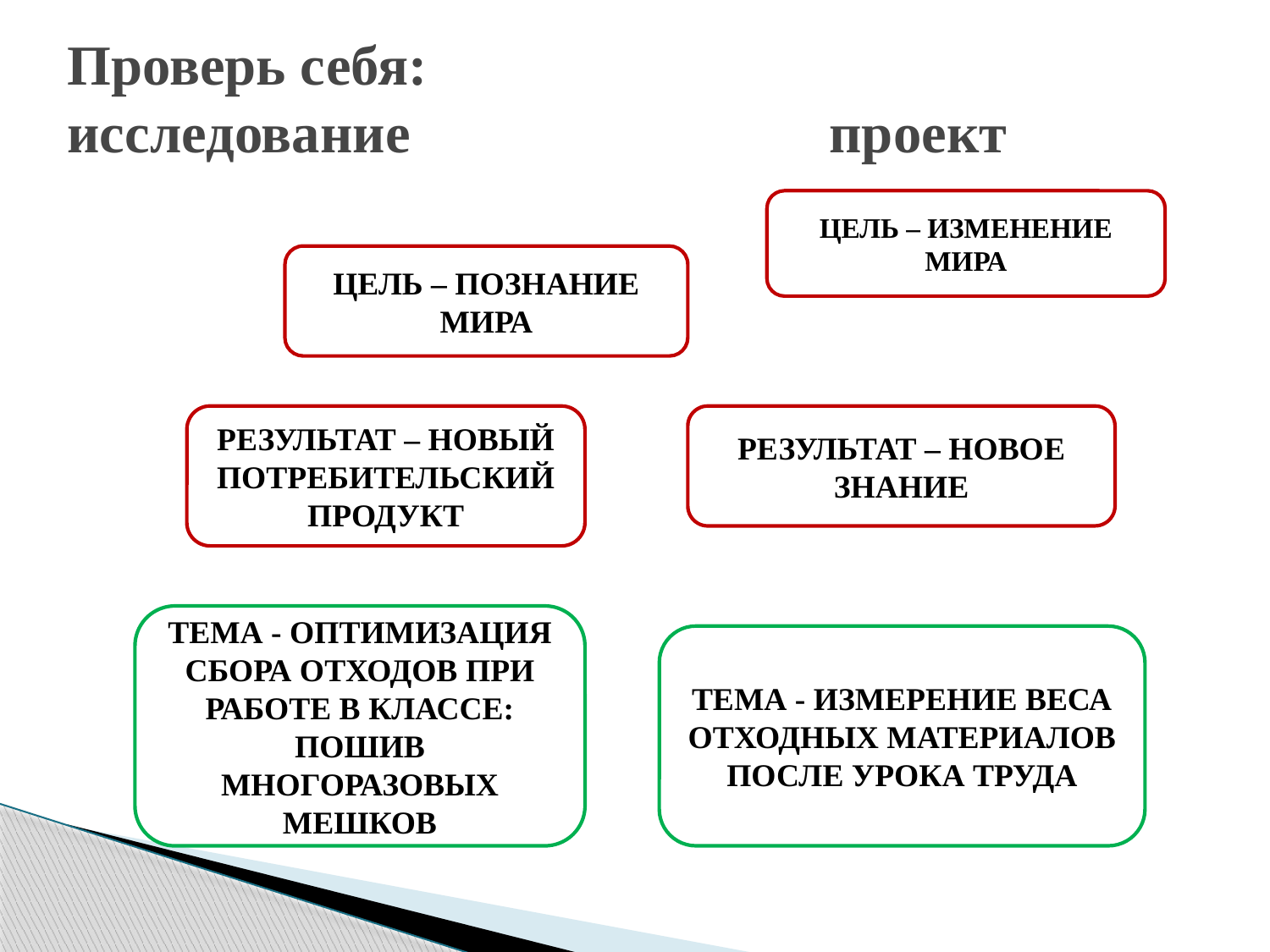

# Проверь себя: исследование				проект
ЦЕЛЬ – ИЗМЕНЕНИЕ МИРА
ЦЕЛЬ – ПОЗНАНИЕ МИРА
РЕЗУЛЬТАТ – НОВЫЙ ПОТРЕБИТЕЛЬСКИЙ ПРОДУКТ
РЕЗУЛЬТАТ – НОВОЕ ЗНАНИЕ
ТЕМА - ОПТИМИЗАЦИЯ СБОРА ОТХОДОВ ПРИ РАБОТЕ В КЛАССЕ: ПОШИВ МНОГОРАЗОВЫХ МЕШКОВ
ТЕМА - ИЗМЕРЕНИЕ ВЕСА ОТХОДНЫХ МАТЕРИАЛОВ ПОСЛЕ УРОКА ТРУДА